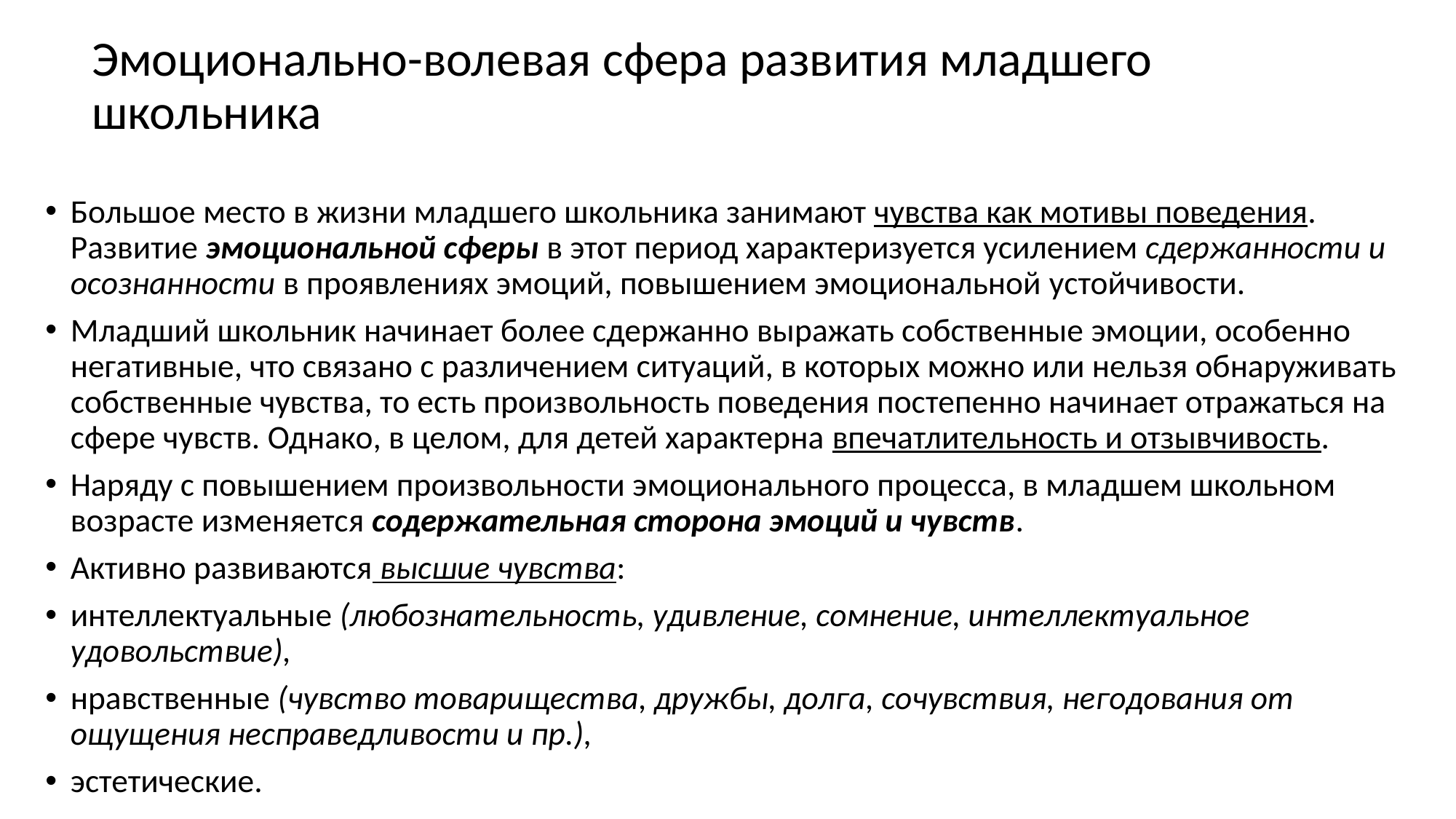

Эмоционально-волевая сфера развития младшего школьника
Большое место в жизни младшего школьника занимают чувства как мотивы поведения. Развитие эмоциональной сферы в этот период характеризуется усилением сдержанности и осознанности в проявлениях эмоций, повышением эмоциональной устойчивости.
Младший школьник начинает более сдержанно выражать собственные эмоции, особенно негативные, что связано с различением ситуаций, в которых можно или нельзя обнаруживать собственные чувства, то есть произвольность поведения постепенно начинает отражаться на сфере чувств. Однако, в целом, для детей характерна впечатлительность и отзывчивость.
Наряду с повышением произвольности эмоционального процесса, в младшем школьном возрасте изменяется содержательная сторона эмоций и чувств.
Активно развиваются высшие чувства:
интеллектуальные (любознательность, удивление, сомнение, интеллектуальное удовольствие),
нравственные (чувство товарищества, дружбы, долга, сочувствия, негодования от ощущения несправедливости и пр.),
эстетические.